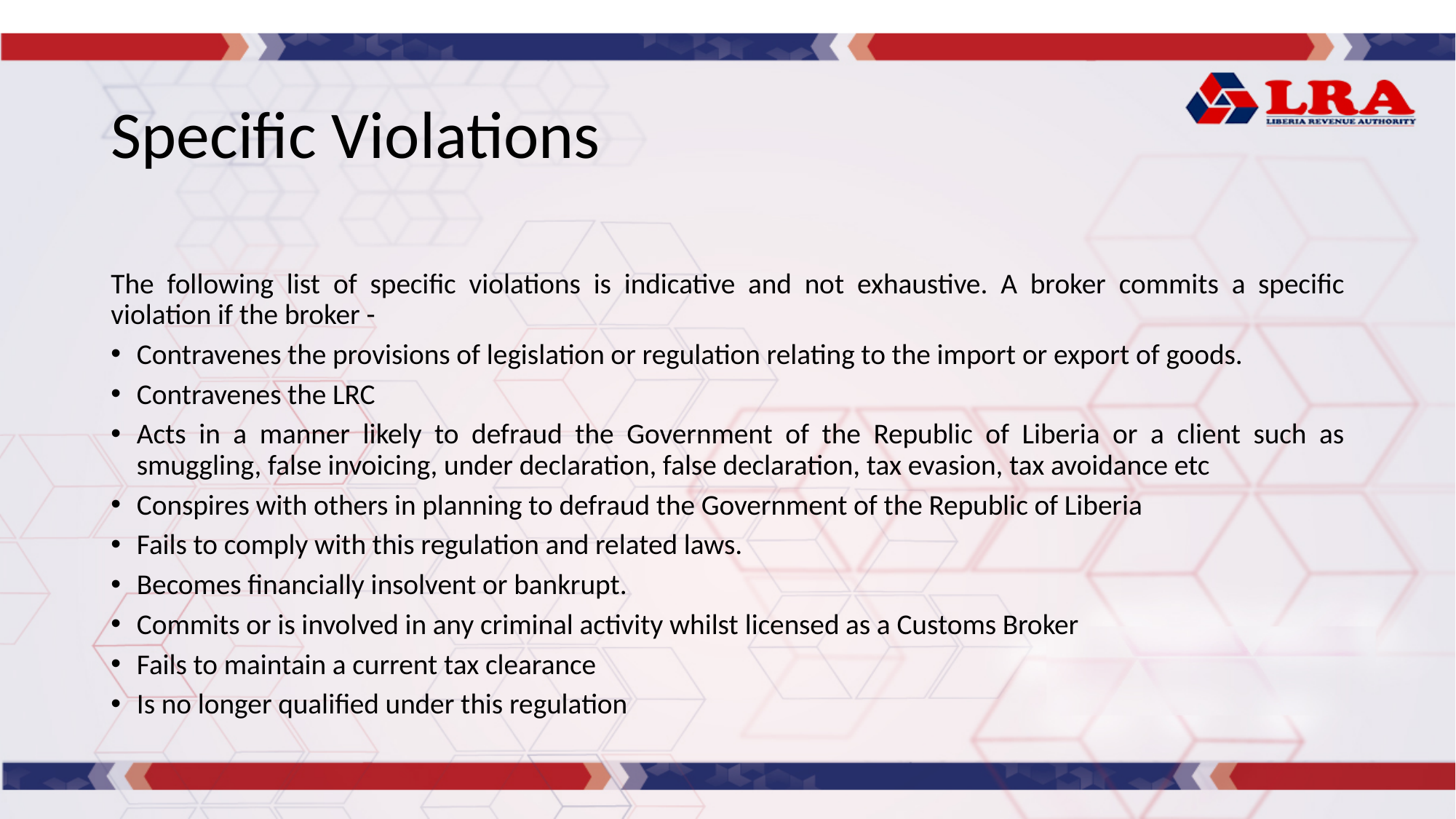

# Specific Violations

The following list of specific violations is indicative and not exhaustive. A broker commits a specific violation if the broker -
Contravenes the provisions of legislation or regulation relating to the import or export of goods.
Contravenes the LRC
Acts in a manner likely to defraud the Government of the Republic of Liberia or a client such as smuggling, false invoicing, under declaration, false declaration, tax evasion, tax avoidance etc
Conspires with others in planning to defraud the Government of the Republic of Liberia
Fails to comply with this regulation and related laws.
Becomes financially insolvent or bankrupt.
Commits or is involved in any criminal activity whilst licensed as a Customs Broker
Fails to maintain a current tax clearance
Is no longer qualified under this regulation